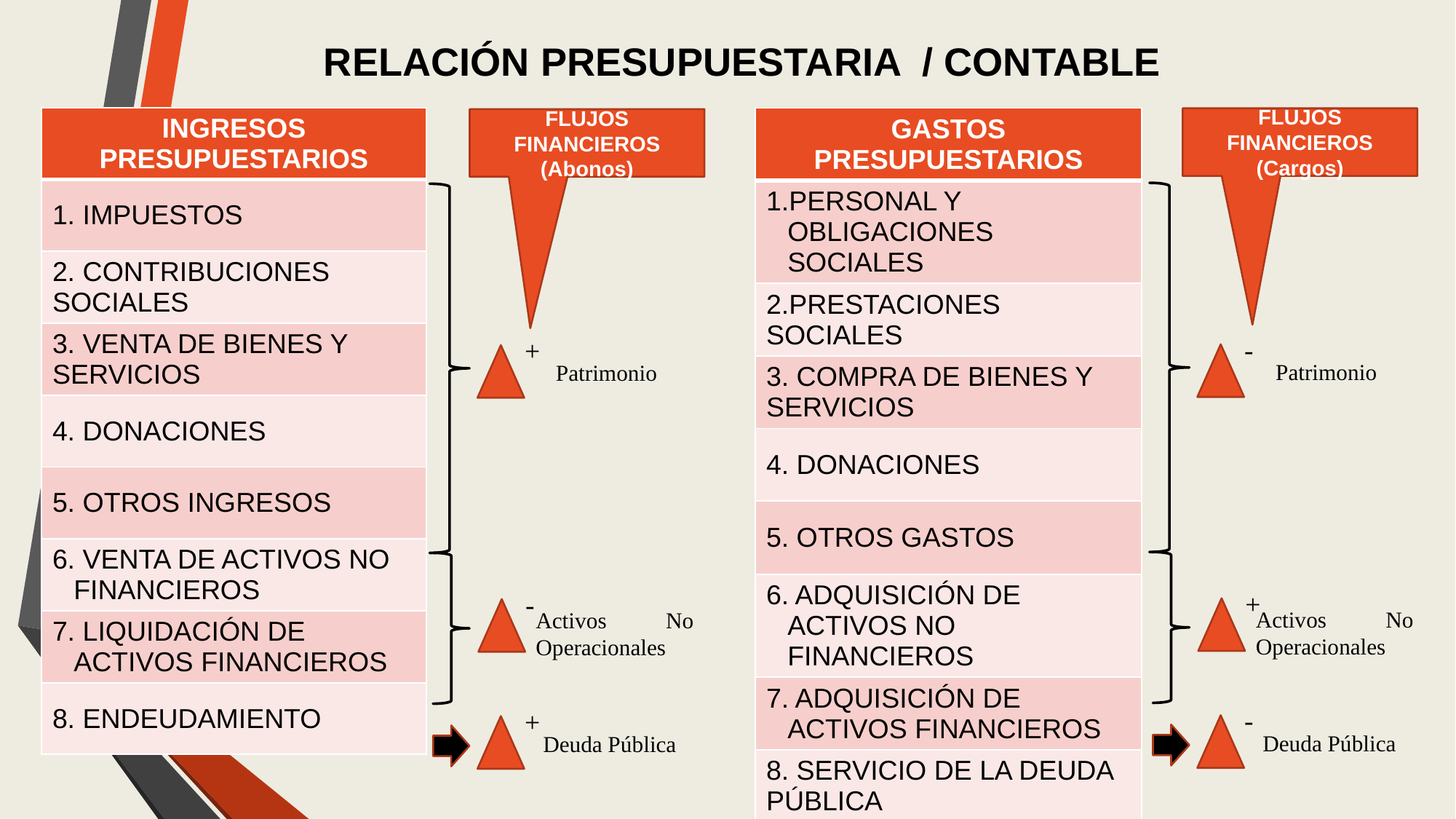

RELACIÓN PRESUPUESTARIA  / CONTABLE
| INGRESOS PRESUPUESTARIOS |
| --- |
| 1. IMPUESTOS |
| 2. CONTRIBUCIONES SOCIALES |
| 3. VENTA DE BIENES Y SERVICIOS |
| 4. DONACIONES |
| 5. OTROS INGRESOS |
| 6. VENTA DE ACTIVOS NO FINANCIEROS |
| 7. LIQUIDACIÓN DE ACTIVOS FINANCIEROS |
| 8. ENDEUDAMIENTO |
| GASTOS PRESUPUESTARIOS |
| --- |
| 1.PERSONAL Y OBLIGACIONES SOCIALES |
| 2.PRESTACIONES SOCIALES |
| 3. COMPRA DE BIENES Y SERVICIOS |
| 4. DONACIONES |
| 5. OTROS GASTOS |
| 6. ADQUISICIÓN DE ACTIVOS NO FINANCIEROS |
| 7. ADQUISICIÓN DE ACTIVOS FINANCIEROS |
| 8. SERVICIO DE LA DEUDA PÚBLICA |
FLUJOS FINANCIEROS (Cargos)
FLUJOS FINANCIEROS (Abonos)

-
+

Patrimonio
Patrimonio

+
-

Activos No Operacionales
Activos No Operacionales
-
+

Deuda Pública
Deuda Pública